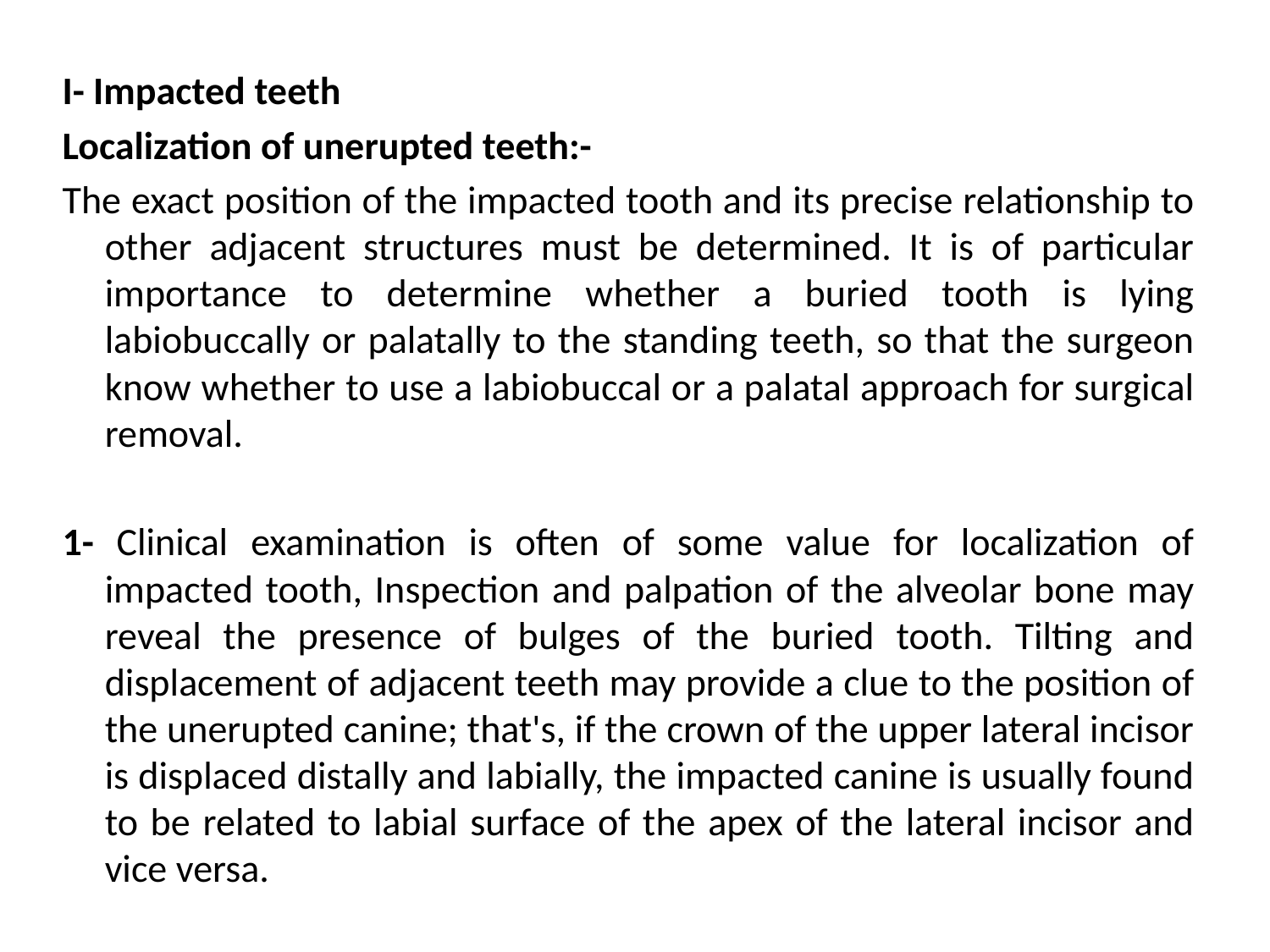

I- Impacted teeth
Localization of unerupted teeth:-
The exact position of the impacted tooth and its precise relationship to other adjacent structures must be determined. It is of particular importance to determine whether a buried tooth is lying labiobuccally or palatally to the standing teeth, so that the surgeon know whether to use a labiobuccal or a palatal approach for surgical removal.

1- Clinical examination is often of some value for localization of impacted tooth, Inspection and palpation of the alveolar bone may reveal the presence of bulges of the buried tooth. Tilting and displacement of adjacent teeth may provide a clue to the position of the unerupted canine; that's, if the crown of the upper lateral incisor is displaced distally and labially, the impacted canine is usually found to be related to labial surface of the apex of the lateral incisor and vice versa.